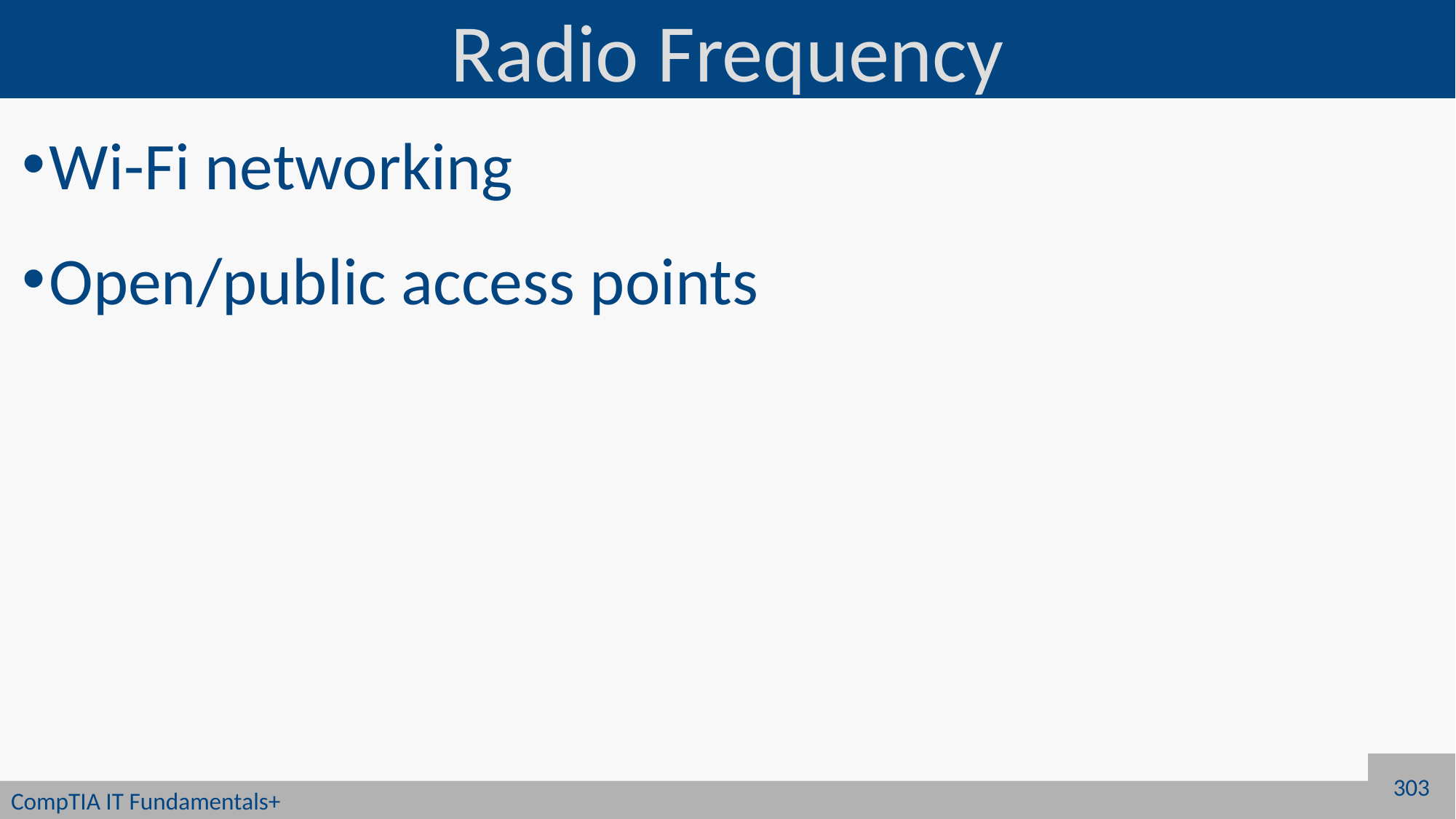

# Radio Frequency
Wi-Fi networking
Open/public access points
303
CompTIA IT Fundamentals+